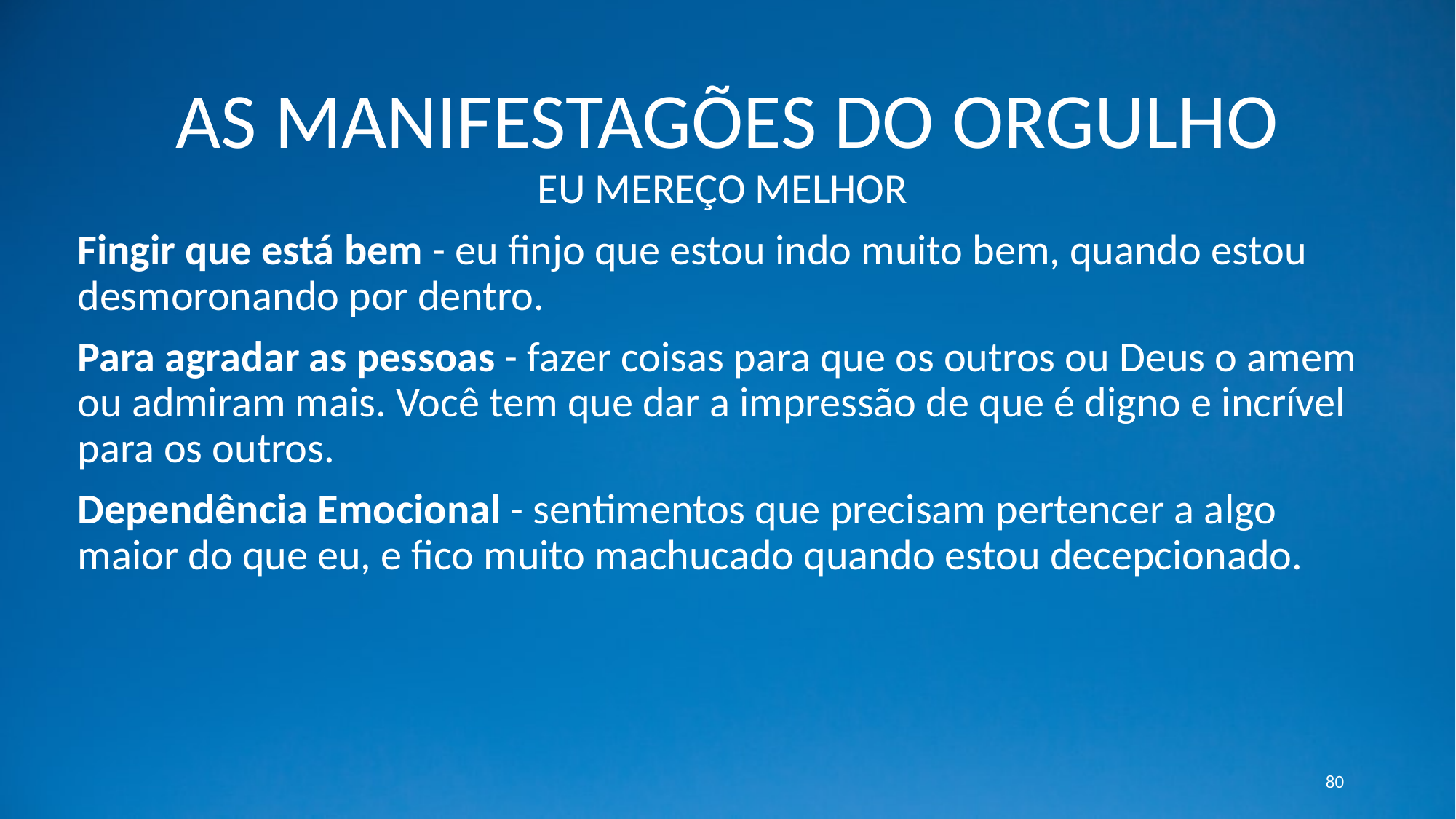

# AS MANIFESTAGÕES DO ORGULHO
EU MEREÇO MELHOR
Fingir que está bem - eu finjo que estou indo muito bem, quando estou desmoronando por dentro.
Para agradar as pessoas - fazer coisas para que os outros ou Deus o amem ou admiram mais. Você tem que dar a impressão de que é digno e incrível para os outros.
Dependência Emocional - sentimentos que precisam pertencer a algo maior do que eu, e fico muito machucado quando estou decepcionado.

80